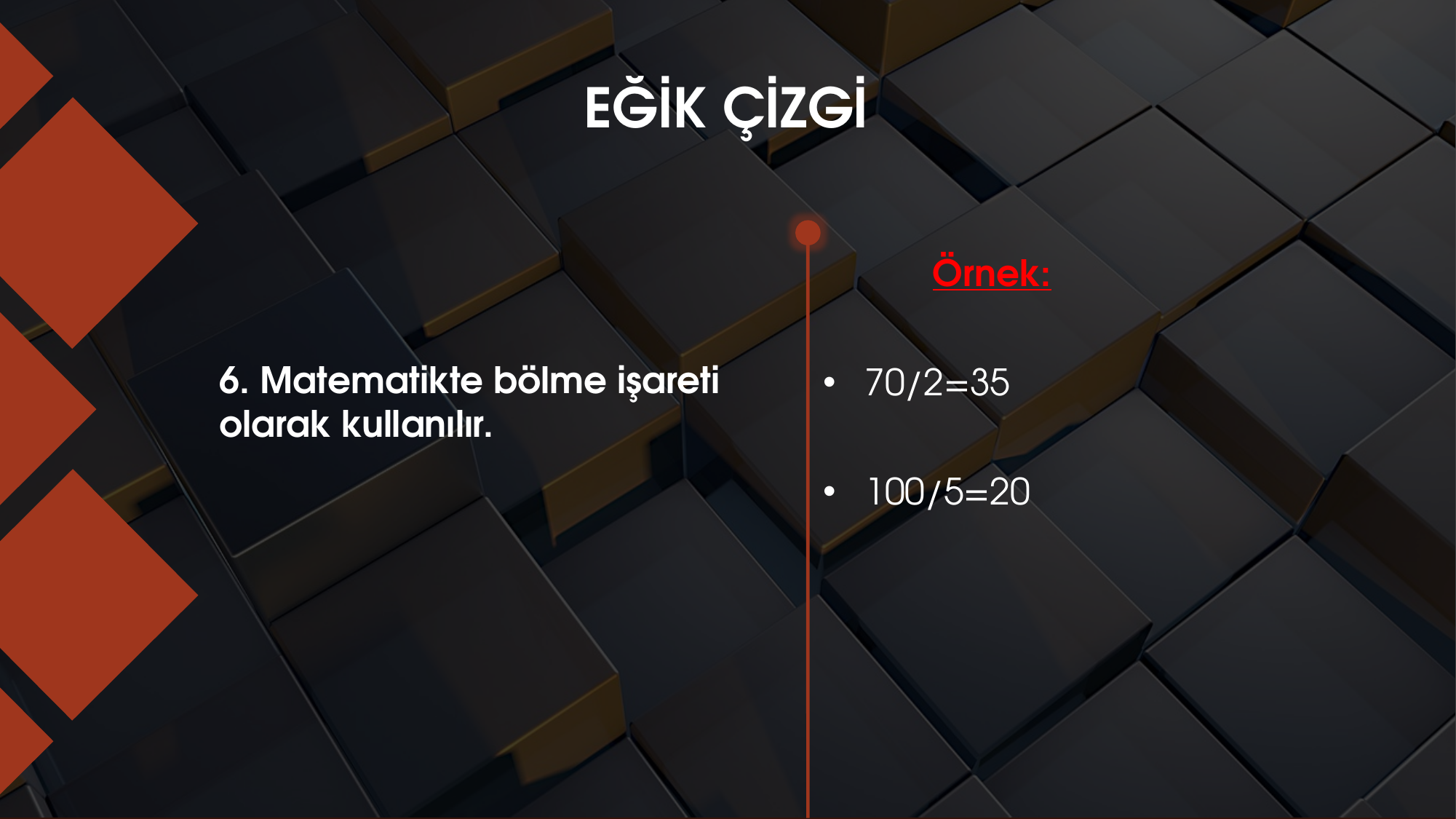

# EĞİK ÇİZGİ

	Örnek:

70/2=35

100/5=20

6. Matematikte bölme işareti olarak kullanılır.